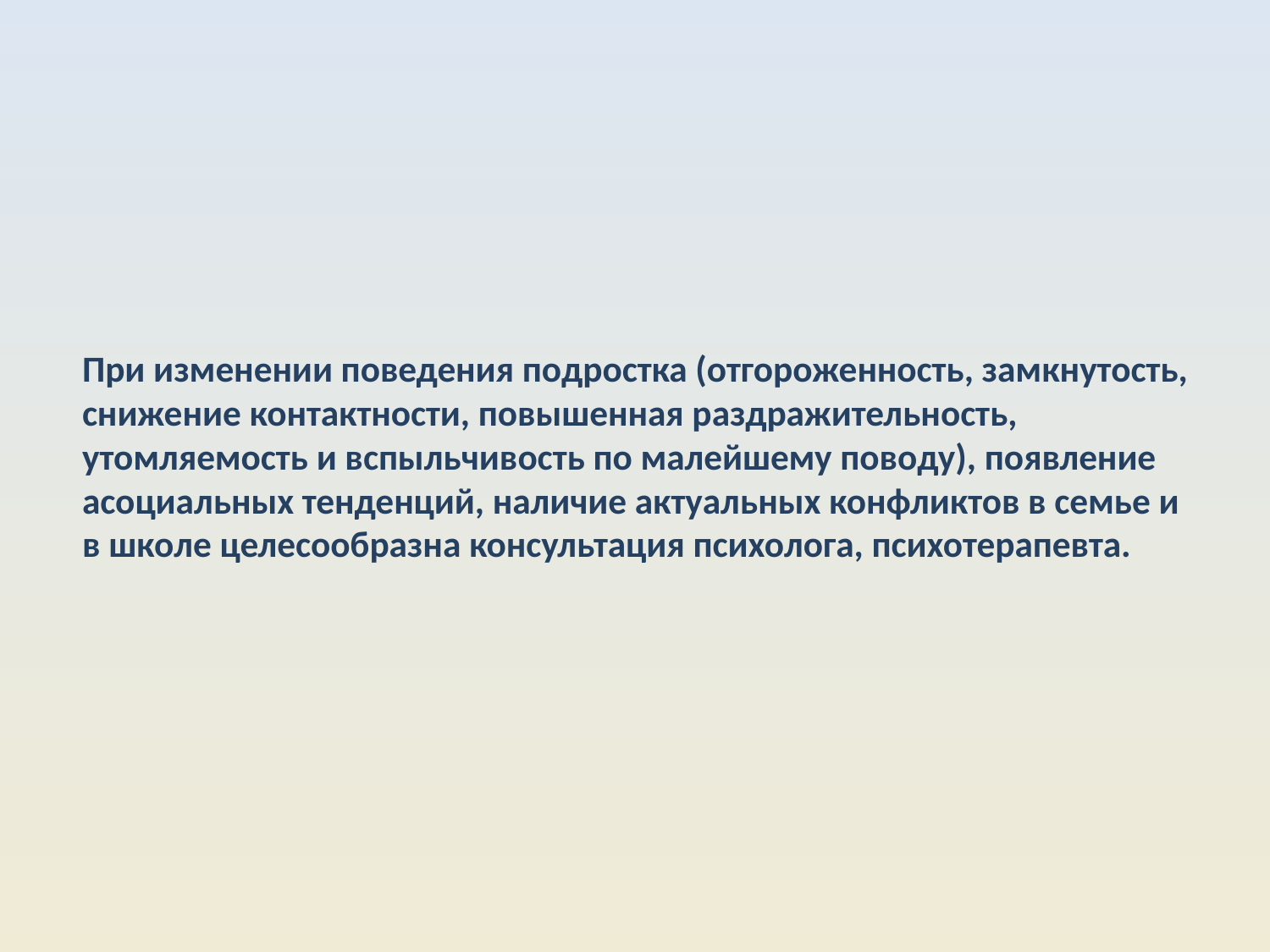

# При изменении поведения подростка (отгороженность, замкнутость, снижение контактности, повышенная раздражительность, утомляемость и вспыльчивость по малейшему поводу), появление асоциальных тенденций, наличие актуальных конфликтов в семье и в школе целесообразна консультация психолога, психотерапевта.